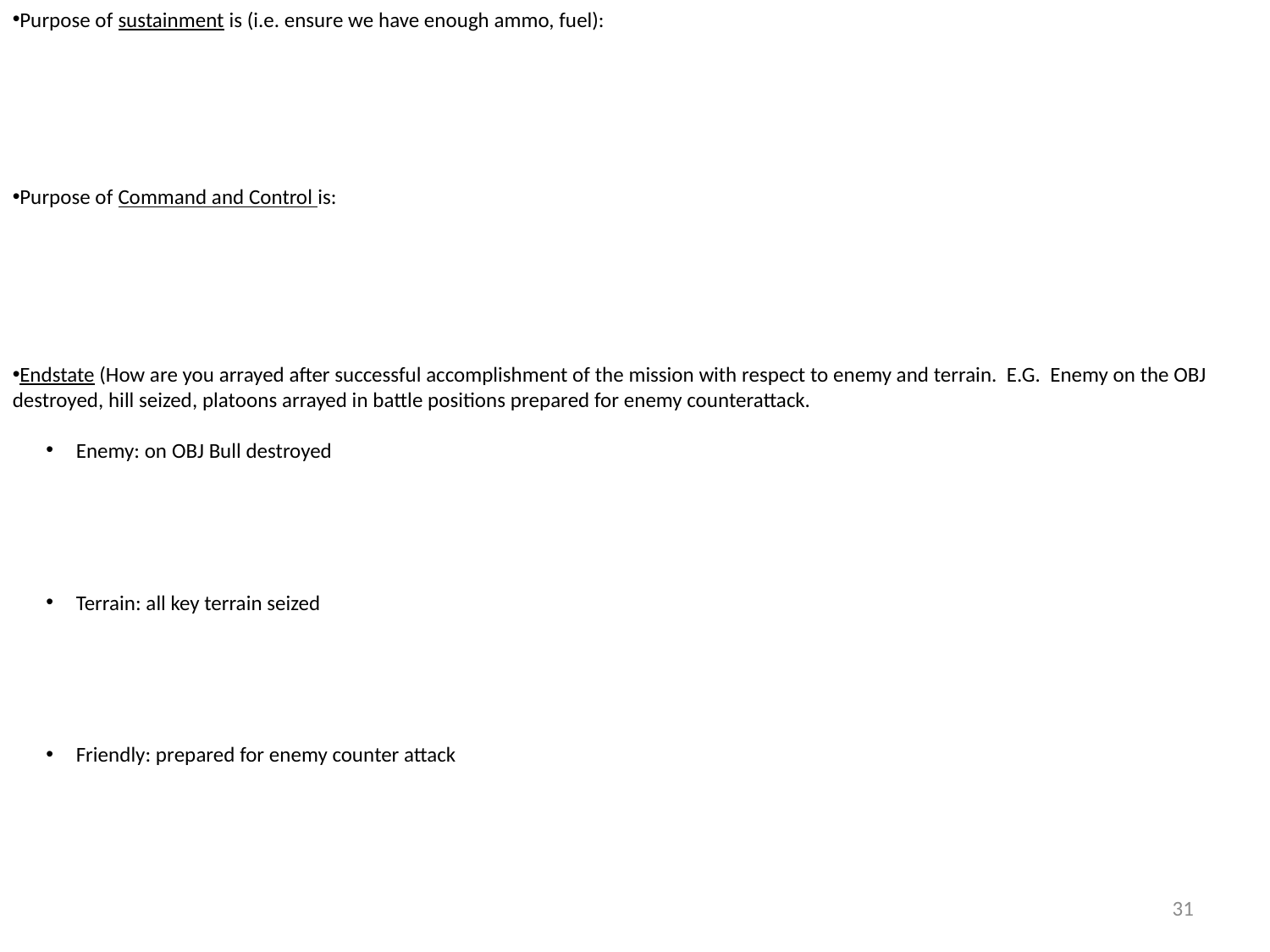

Purpose of sustainment is (i.e. ensure we have enough ammo, fuel):

Purpose of Command and Control is:

Endstate (How are you arrayed after successful accomplishment of the mission with respect to enemy and terrain.  E.G.  Enemy on the OBJ destroyed, hill seized, platoons arrayed in battle positions prepared for enemy counterattack.

Enemy: on OBJ Bull destroyed

Terrain: all key terrain seized

Friendly: prepared for enemy counter attack
31